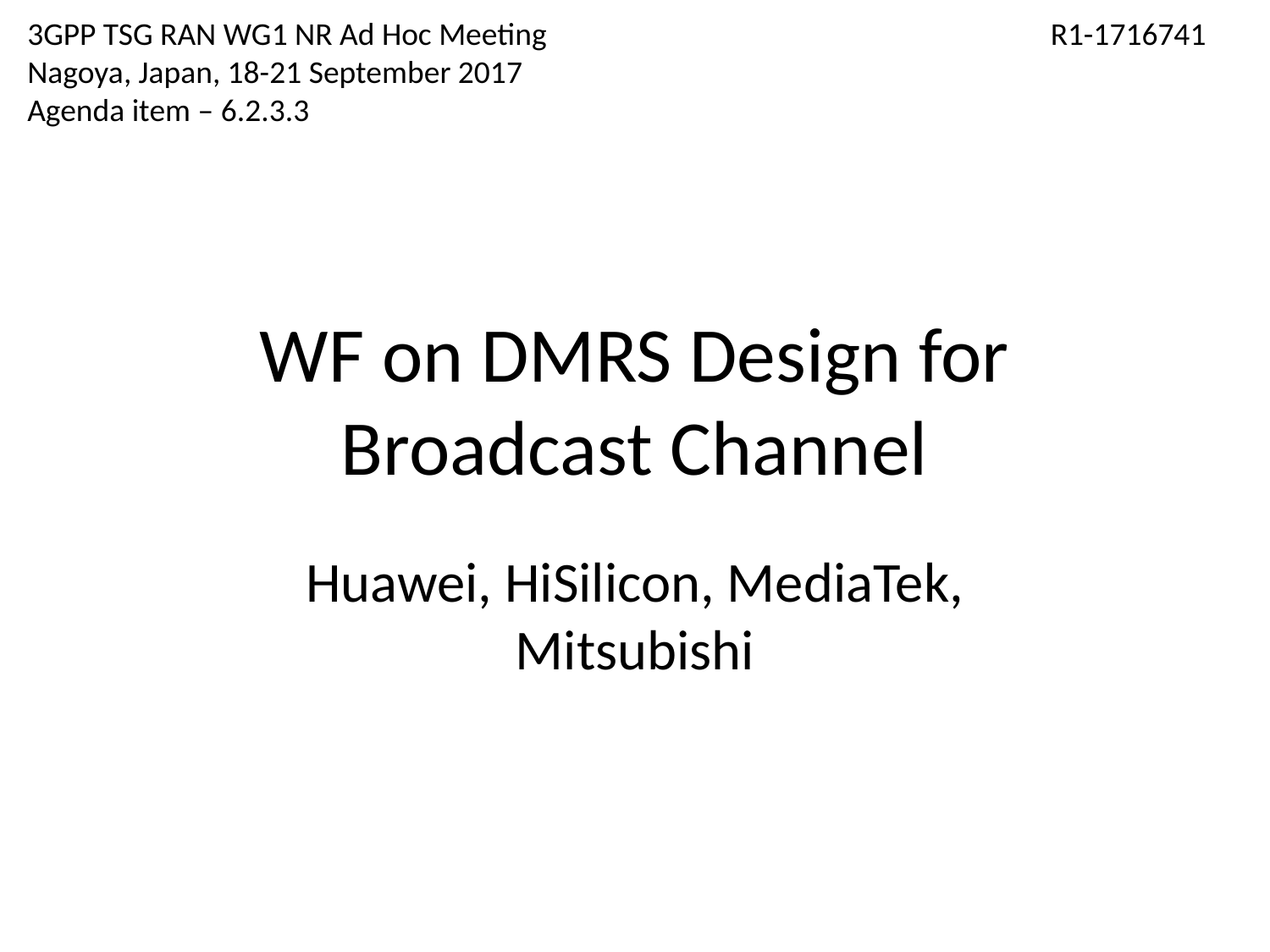

3GPP TSG RAN WG1 NR Ad Hoc Meeting				 R1-1716741
Nagoya, Japan, 18-21 September 2017
Agenda item – 6.2.3.3
# WF on DMRS Design for Broadcast Channel
Huawei, HiSilicon, MediaTek, Mitsubishi